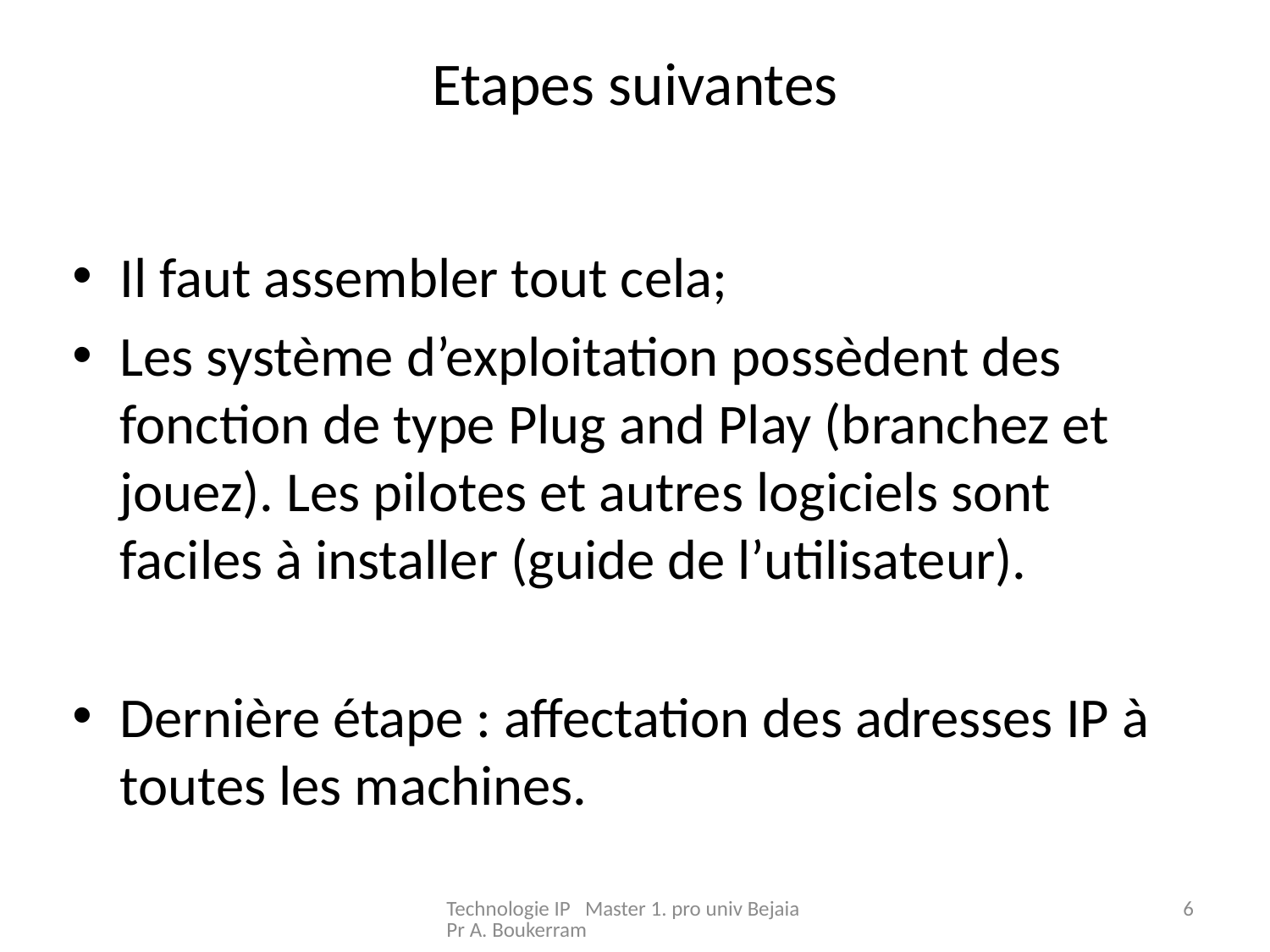

# Etapes suivantes
Il faut assembler tout cela;
Les système d’exploitation possèdent des fonction de type Plug and Play (branchez et jouez). Les pilotes et autres logiciels sont faciles à installer (guide de l’utilisateur).

Dernière étape : affectation des adresses IP à toutes les machines.
Technologie IP   Master 1. pro univ Bejaia   Pr A. Boukerram
6